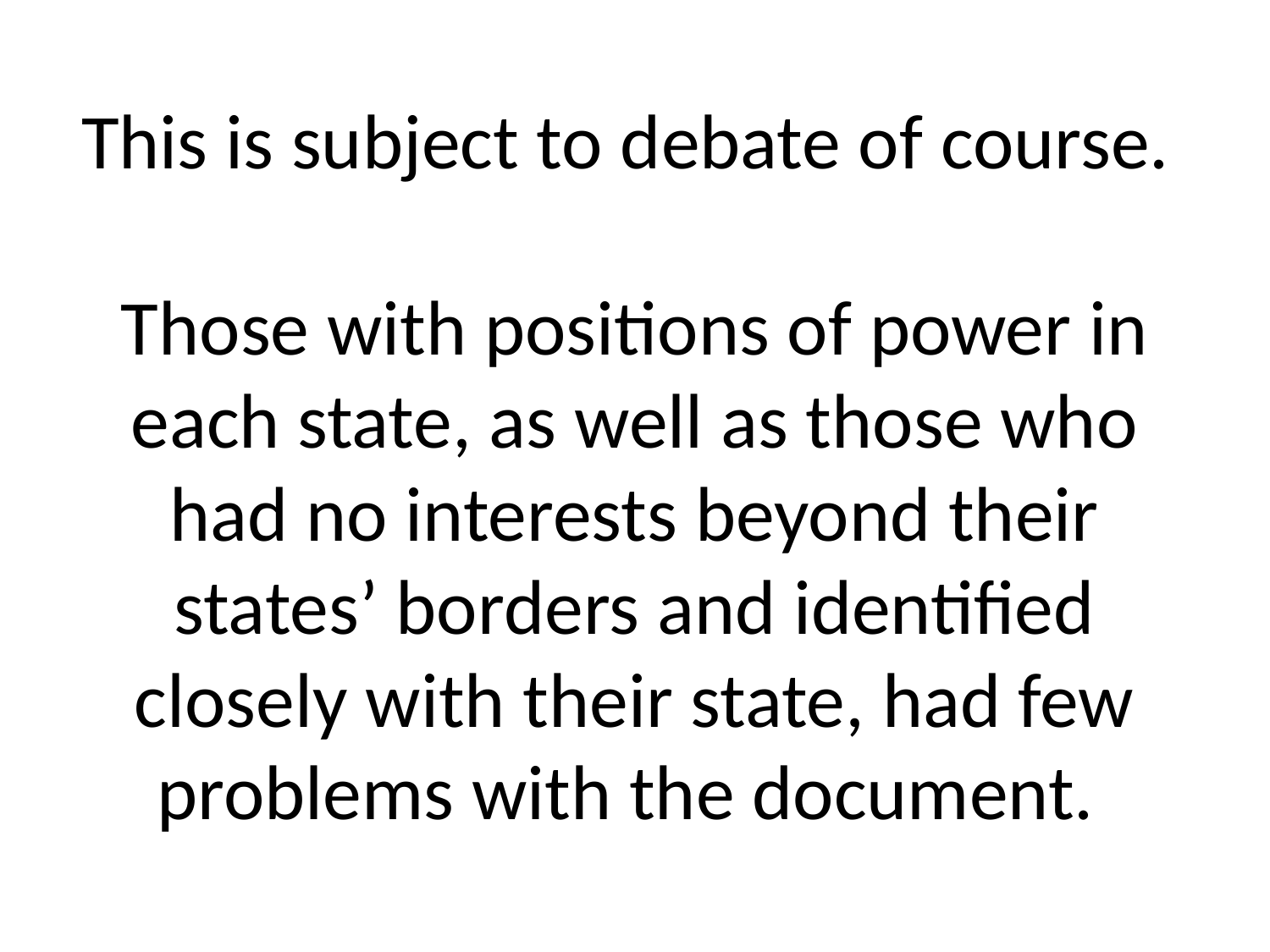

# This is subject to debate of course. Those with positions of power in each state, as well as those who had no interests beyond their states’ borders and identified closely with their state, had few problems with the document.